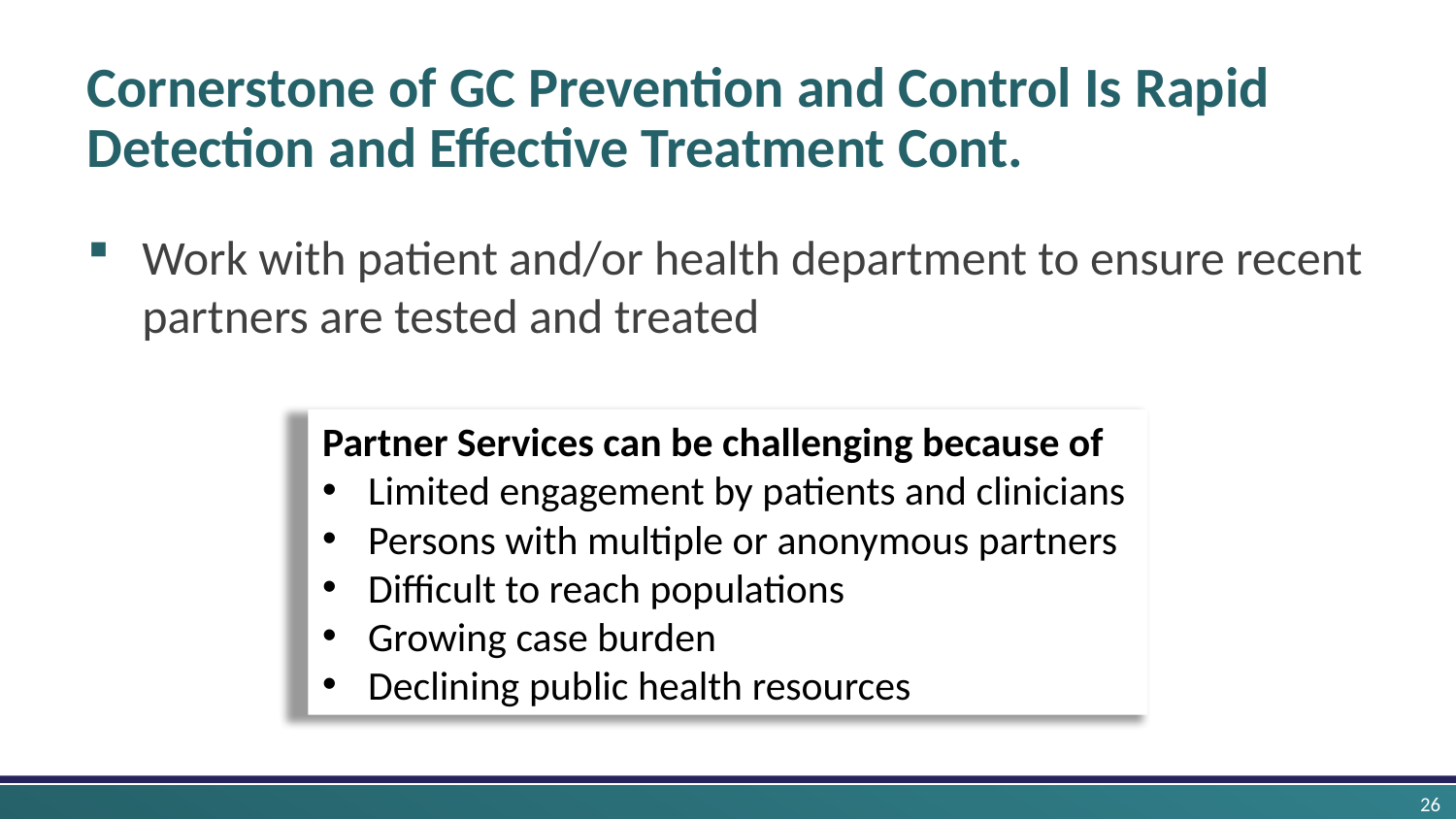

# Cornerstone of GC Prevention and Control Is Rapid Detection and Effective Treatment Cont.

Work with patient and/or health department to ensure recent partners are tested and treated

Partner Services can be challenging because of
Limited engagement by patients and clinicians
Persons with multiple or anonymous partners
Difficult to reach populations
Growing case burden
Declining public health resources
26